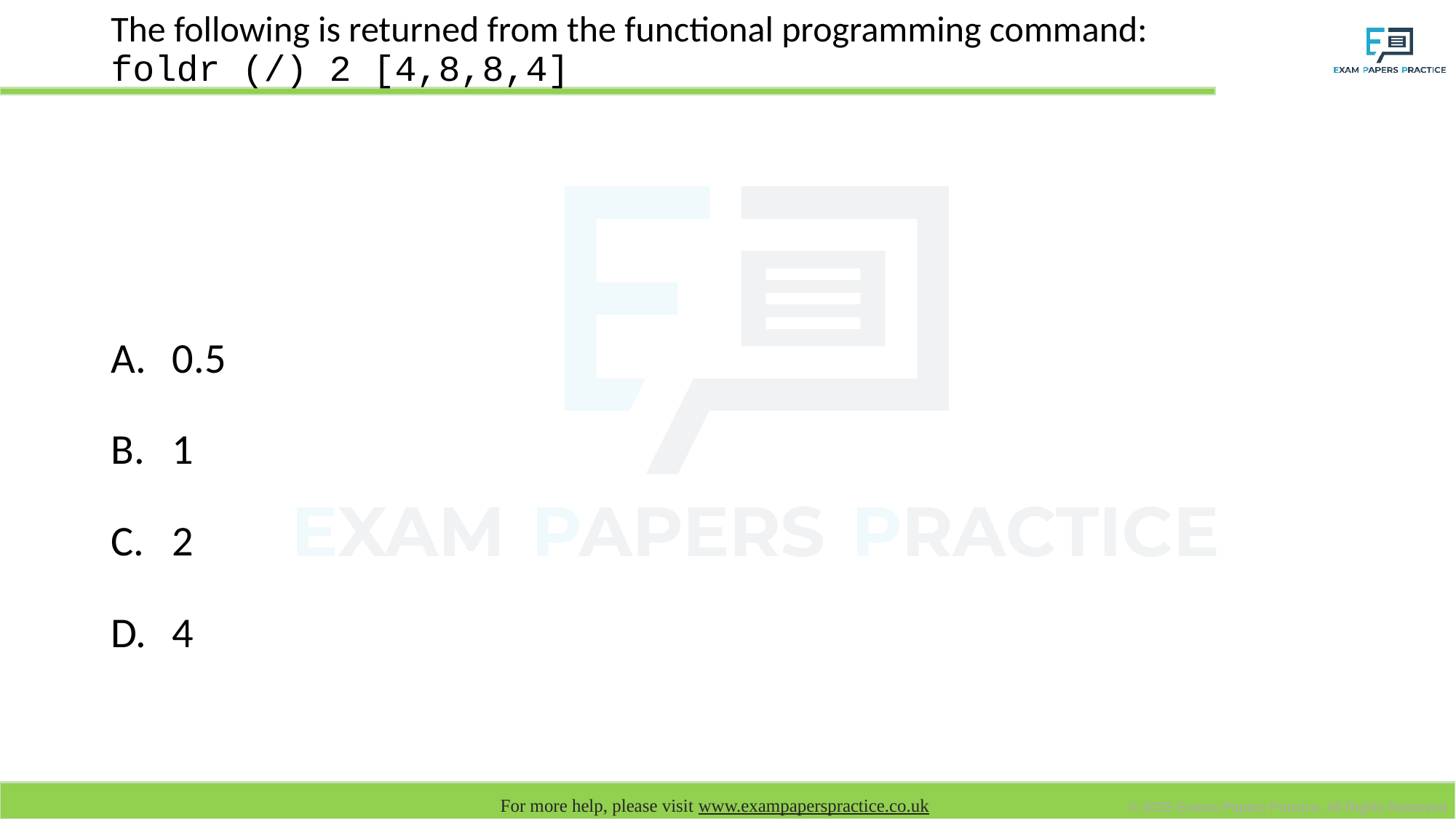

# The following is returned from the functional programming command: foldr (/) 2 [4,8,8,4]
0.5
1
2
4